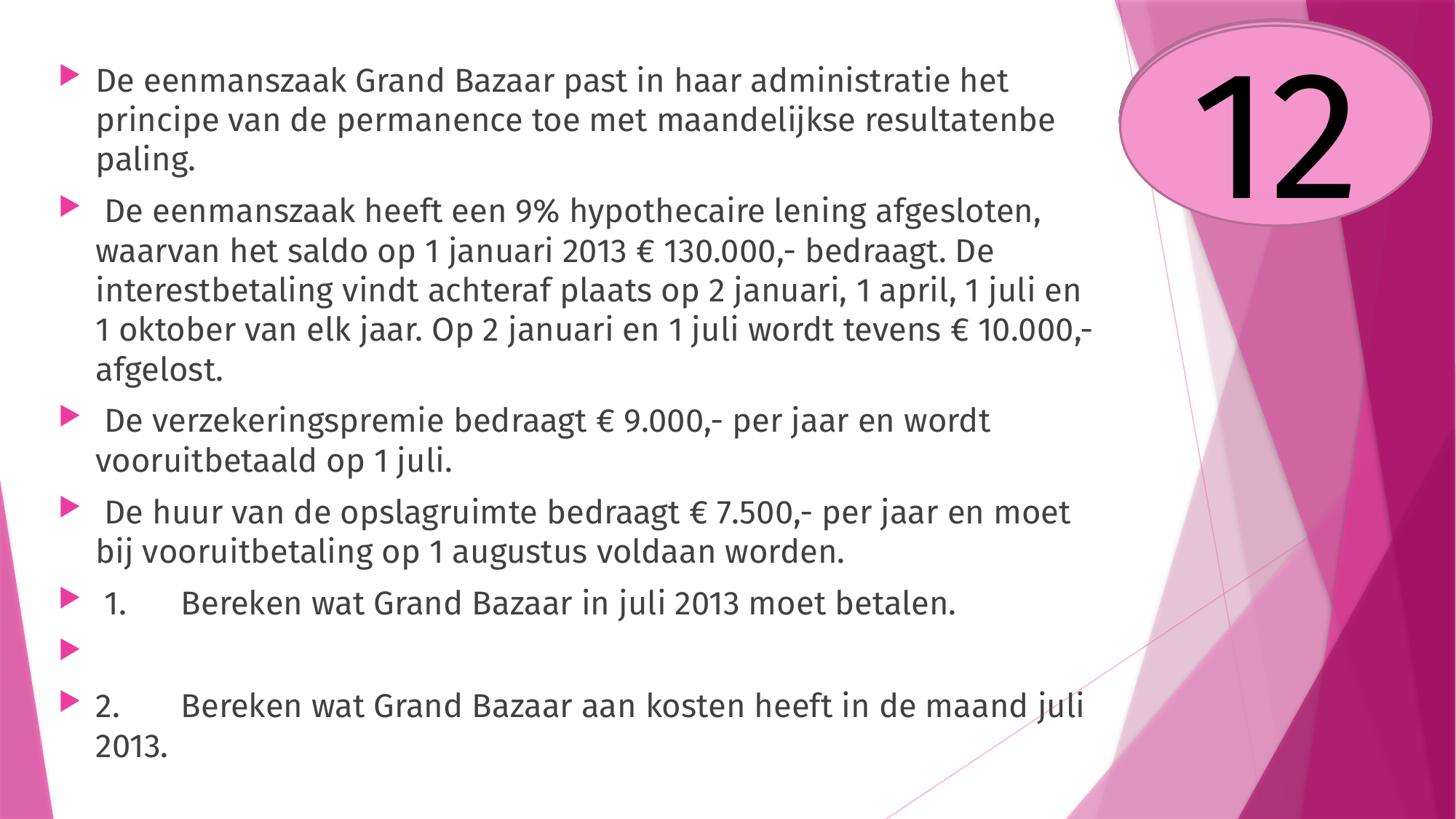

10
9
8
5
6
7
4
3
1
2
11
12
De eenmanszaak Grand Bazaar past in haar administratie het principe van de permanence toe met maandelijkse resulta­tenbe­paling.
 De eenmanszaak heeft een 9% hypothecaire lening afge­sloten, waarvan het saldo op 1 januari 2013 € 130.000,- bedraagt. De interest­be­taling vindt achteraf plaats op 2 januari, 1 april, 1 juli en 1 oktober van elk jaar. Op 2 januari en 1 juli wordt tevens € 10.000,- afgelost.
 De verzekeringspremie bedraagt € 9.000,- per jaar en wordt vooruitbe­taald op 1 juli.
 De huur van de opslagruimte bedraagt € 7.500,- per jaar en moet bij vooruitbetaling op 1 augustus voldaan worden.
 1.	Bereken wat Grand Bazaar in juli 2013 moet betalen.

2.	Bereken wat Grand Bazaar aan kosten heeft in de maand juli 2013.